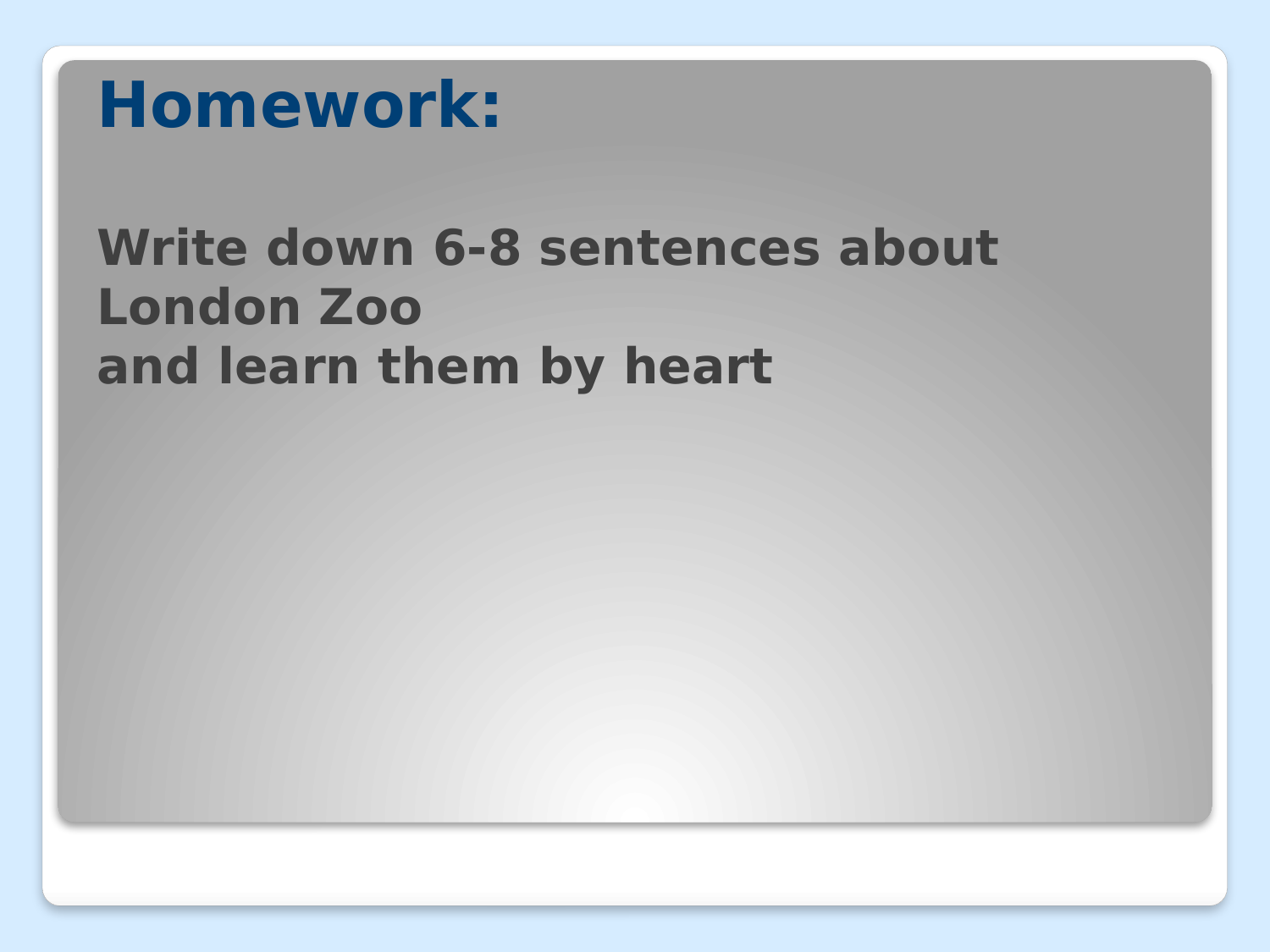

# Homework: Write down 6-8 sentences about London Zoo and learn them by heart